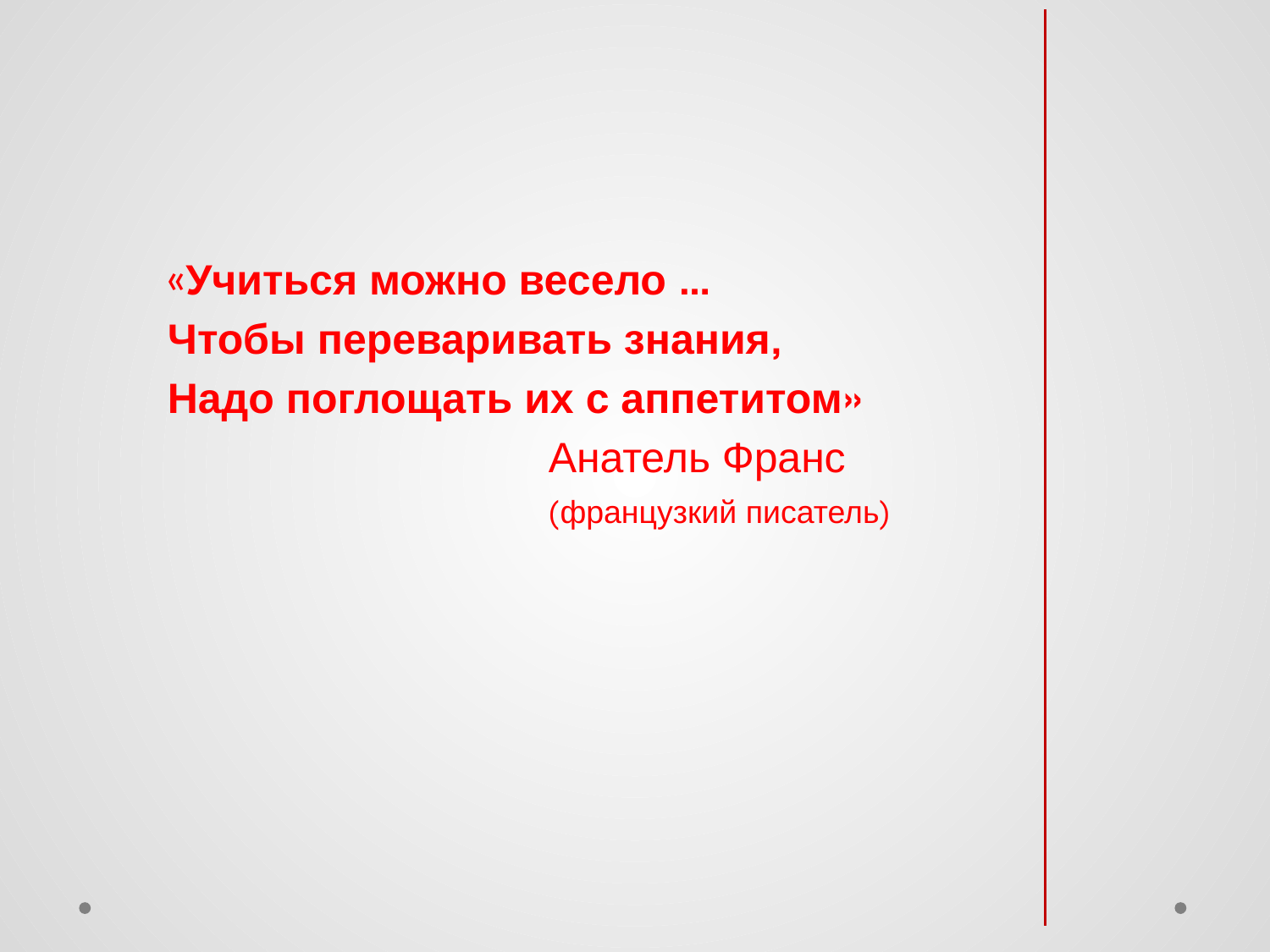

«Учиться можно весело …
Чтобы переваривать знания,
Надо поглощать их с аппетитом»
			Анатель Франс
			(французкий писатель)